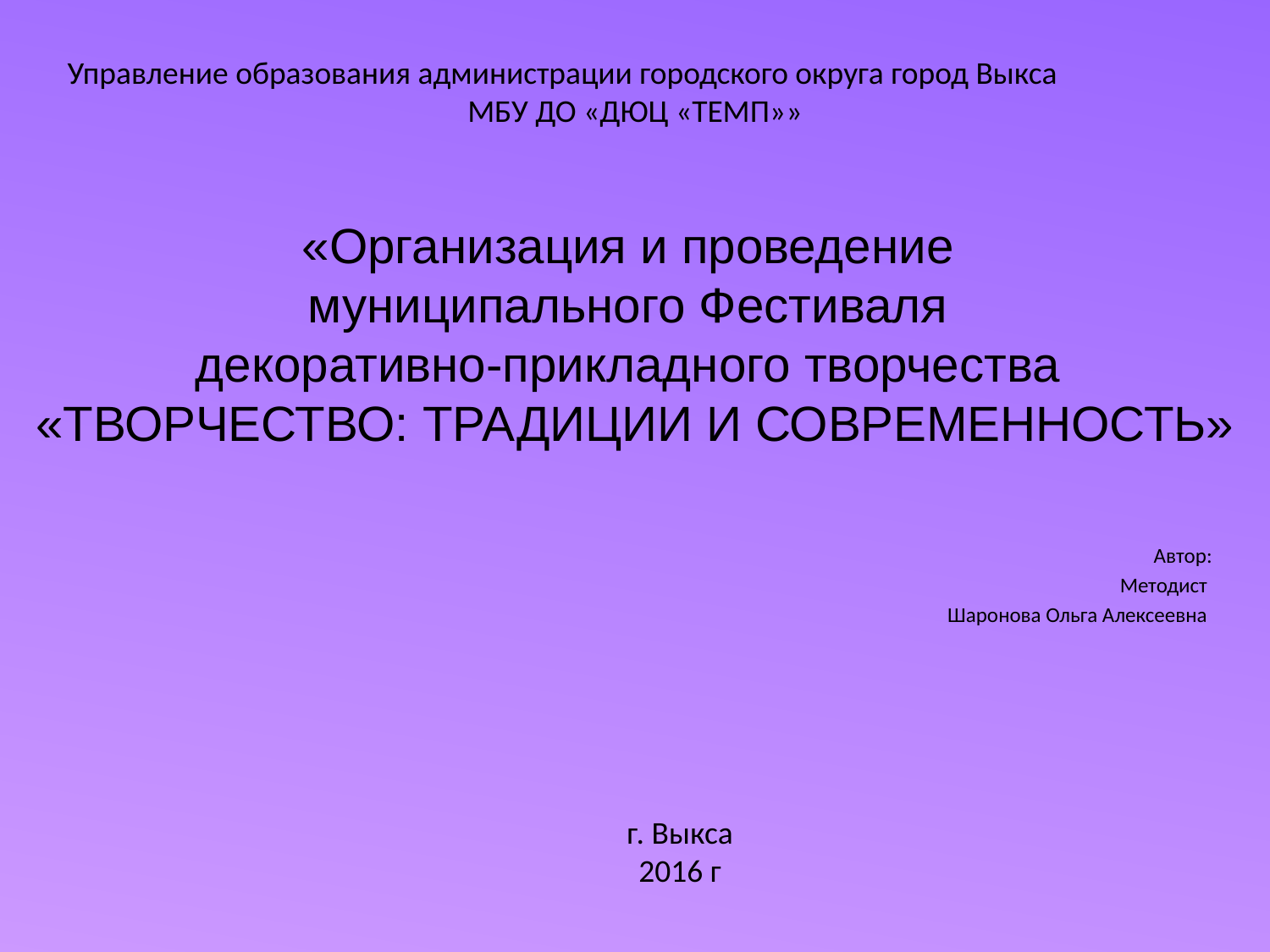

Управление образования администрации городского округа город Выкса
МБУ ДО «ДЮЦ «ТЕМП»»
# «Организация и проведение
муниципального Фестиваля
декоративно-прикладного творчества
«ТВОРЧЕСТВО: ТРАДИЦИИ И СОВРЕМЕННОСТЬ»

Автор:
Методист
Шаронова Ольга Алексеевна
г. Выкса
2016 г